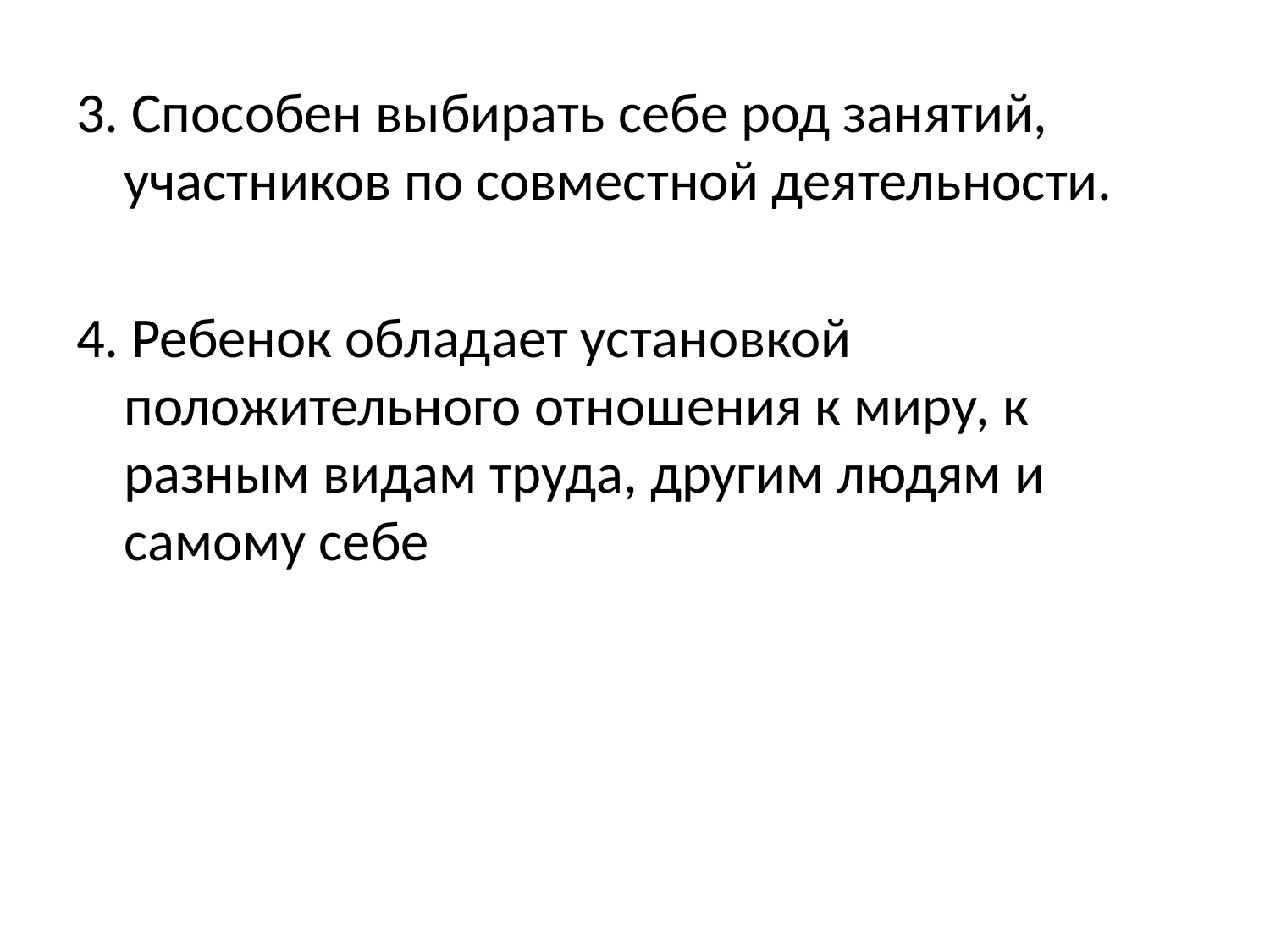

3. Способен выбирать себе род занятий, участников по совместной деятельности.

4. Ребенок обладает установкой положительного отношения к миру, к разным видам труда, другим людям и самому себе